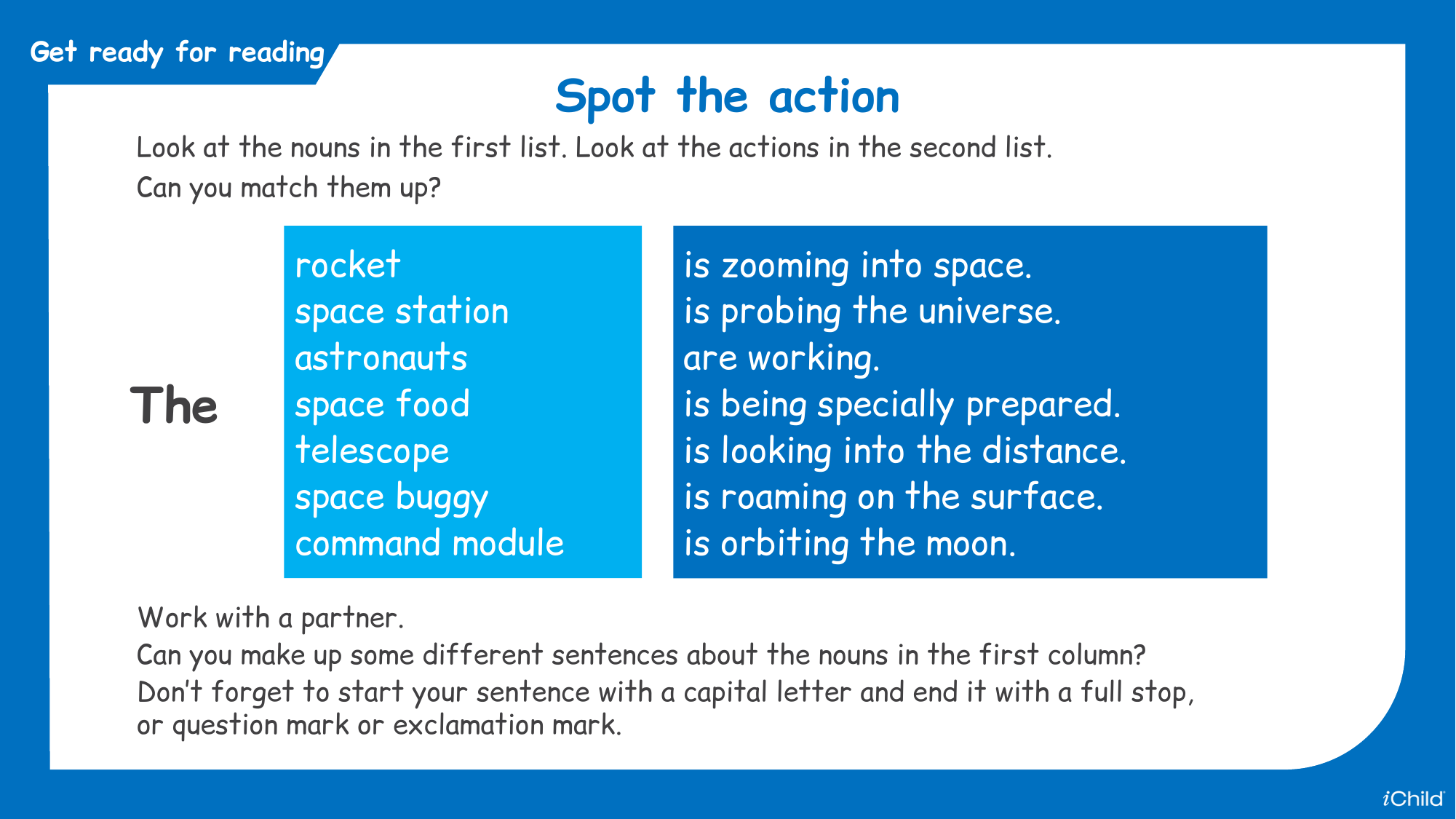

Get ready for reading
Spot the action
Look at the nouns in the first list. Look at the actions in the second list.
Can you match them up?
rocket
space station
astronauts
space food
telescope
space buggy
command module
is zooming into space.
is probing the universe.
are working.
is being specially prepared.
is looking into the distance.
is roaming on the surface.
is orbiting the moon.
The
Work with a partner.
Can you make up some different sentences about the nouns in the first column?
Don’t forget to start your sentence with a capital letter and end it with a full stop, or question mark or exclamation mark.